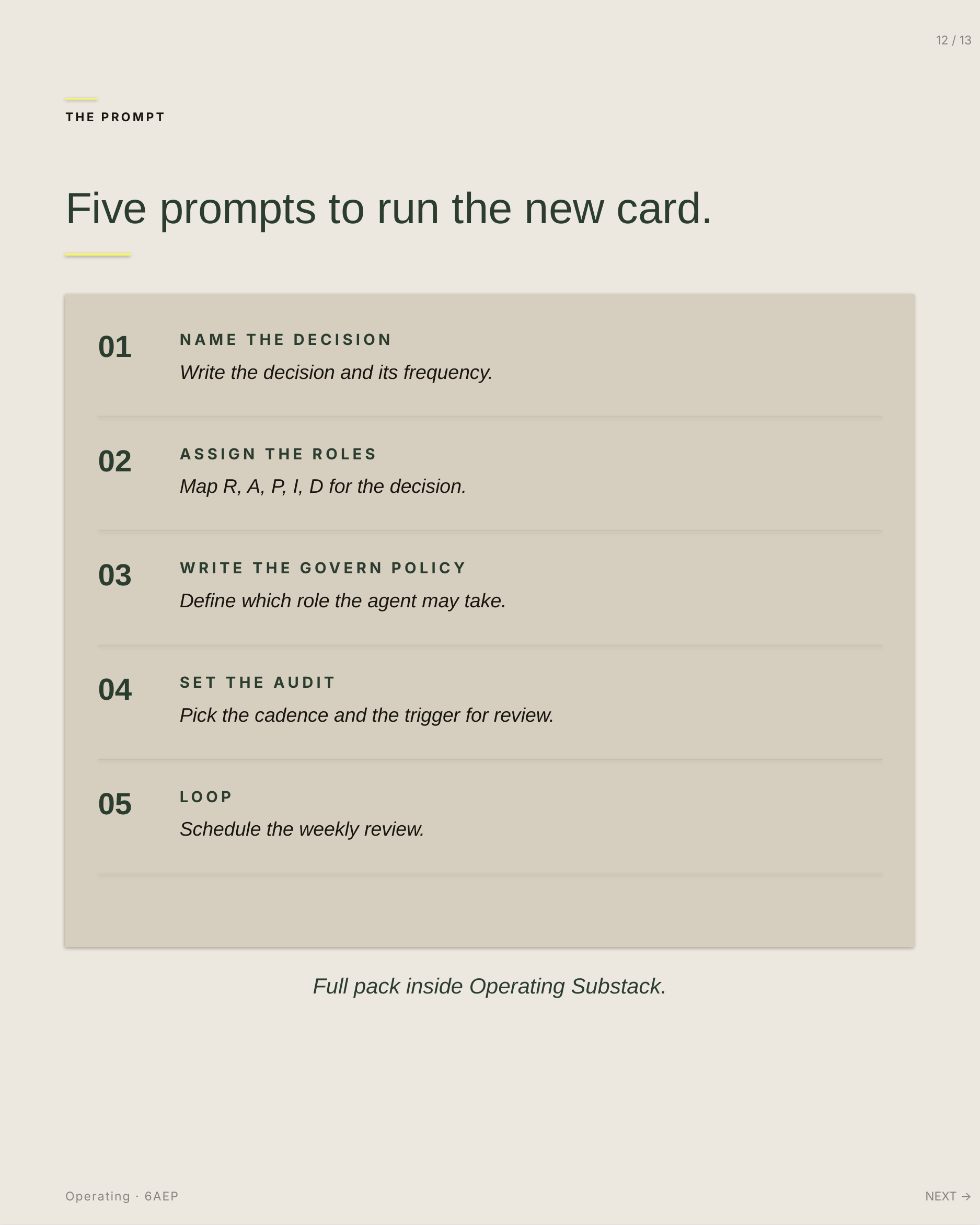

12 / 13

THE PROMPT
Five prompts to run the new card.

01
NAME THE DECISION
Write the decision and its frequency.
02
ASSIGN THE ROLES
Map R, A, P, I, D for the decision.
03
WRITE THE GOVERN POLICY
Define which role the agent may take.
04
SET THE AUDIT
Pick the cadence and the trigger for review.
05
LOOP
Schedule the weekly review.
Full pack inside Operating Substack.
Operating · 6AEP
NEXT →